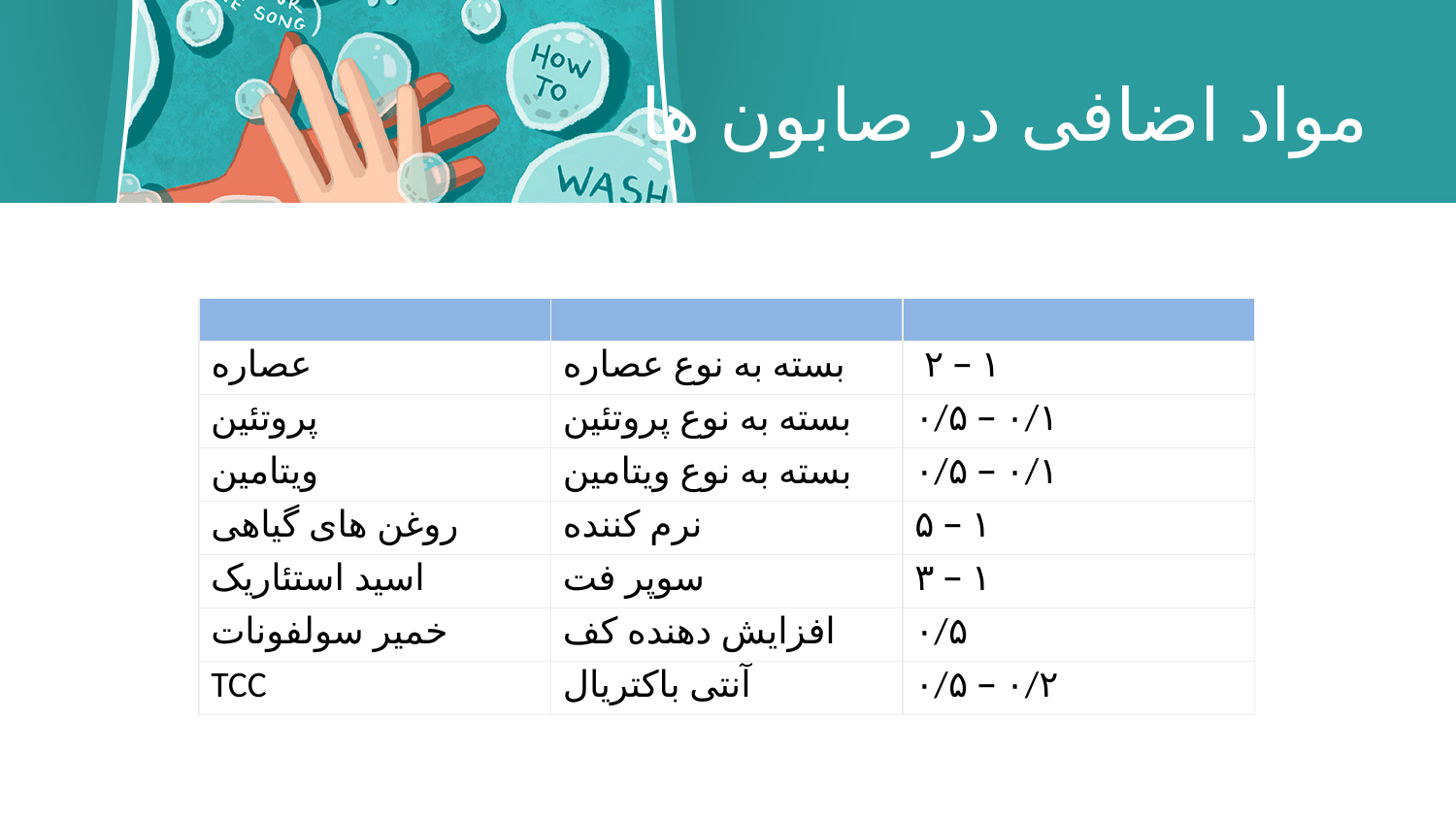

# مواد اضافی در صابون ها
|  |  |  |
| --- | --- | --- |
| عصاره | بسته به نوع عصاره | ۲ – ۱ |
| پروتئین | بسته به نوع پروتئین | ۰/۵ – ۰/۱ |
| ویتامین | بسته به نوع ویتامین | ۰/۵ – ۰/۱ |
| روغن های گیاهی | نرم کننده | ۵ – ۱ |
| اسید استئاریک | سوپر فت | ۳ – ۱ |
| خمیر سولفونات | افزایش دهنده کف | ۰/۵ |
| TCC | آنتی باکتریال | ۰/۵ – ۰/۲ |